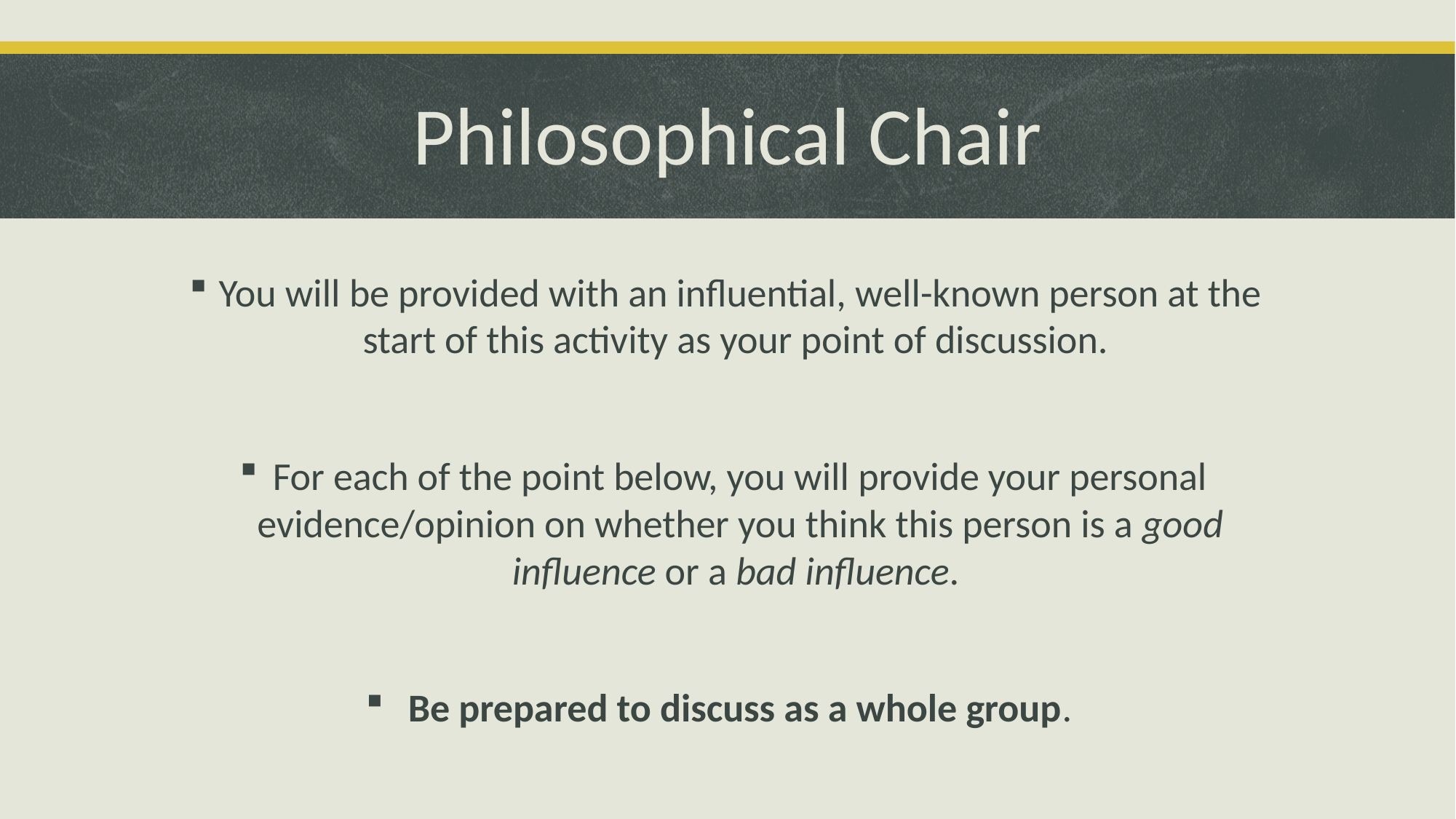

# Philosophical Chair
You will be provided with an influential, well-known person at the start of this activity as your point of discussion.

For each of the point below, you will provide your personal evidence/opinion on whether you think this person is a good influence or a bad influence.

Be prepared to discuss as a whole group.